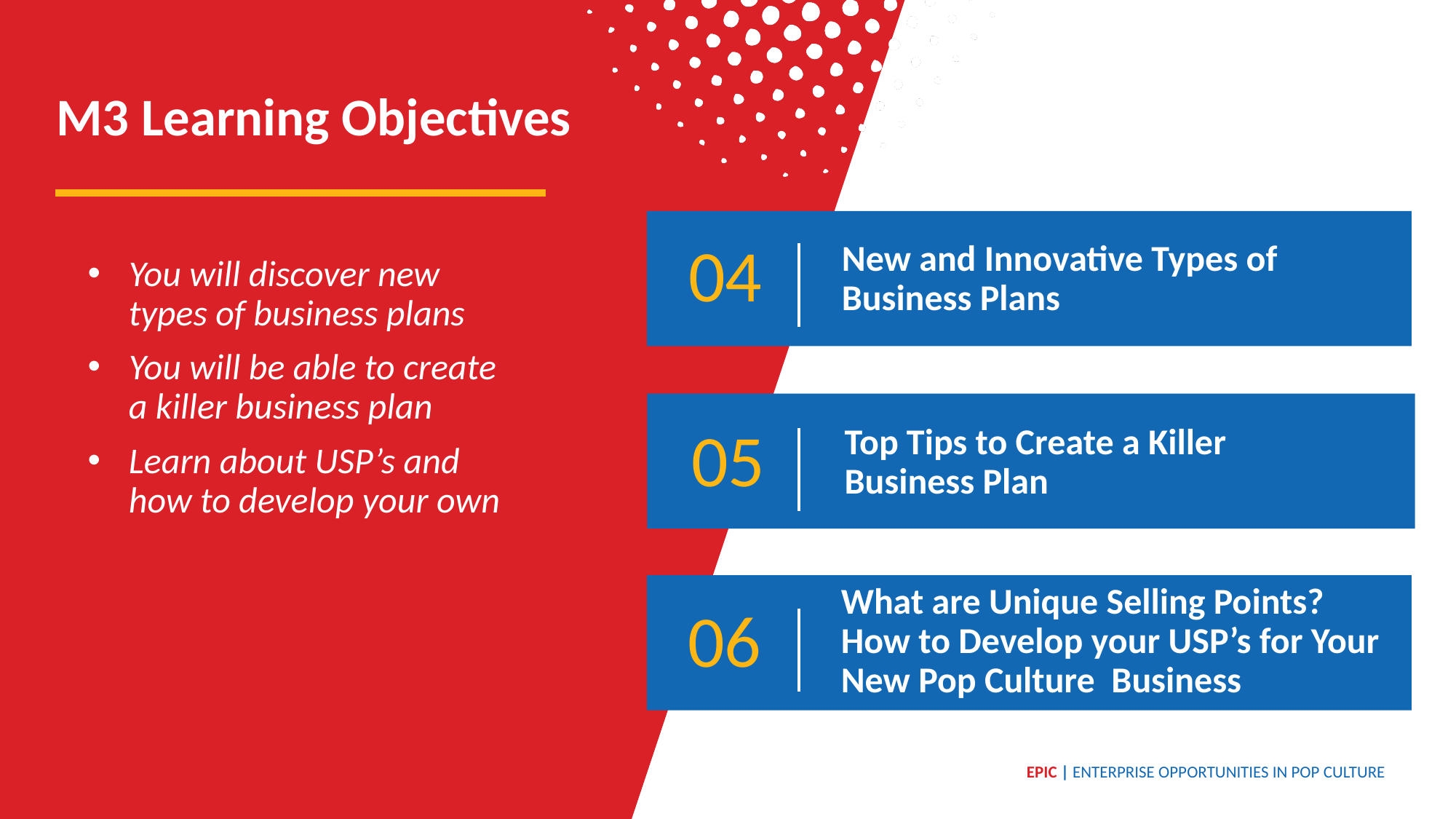

M3 Learning Objectives
04
New and Innovative Types of Business Plans
You will discover new types of business plans
You will be able to create a killer business plan
Learn about USP’s and how to develop your own
Top Tips to Create a Killer Business Plan
05
What are Unique Selling Points? How to Develop your USP’s for Your New Pop Culture  Business
06